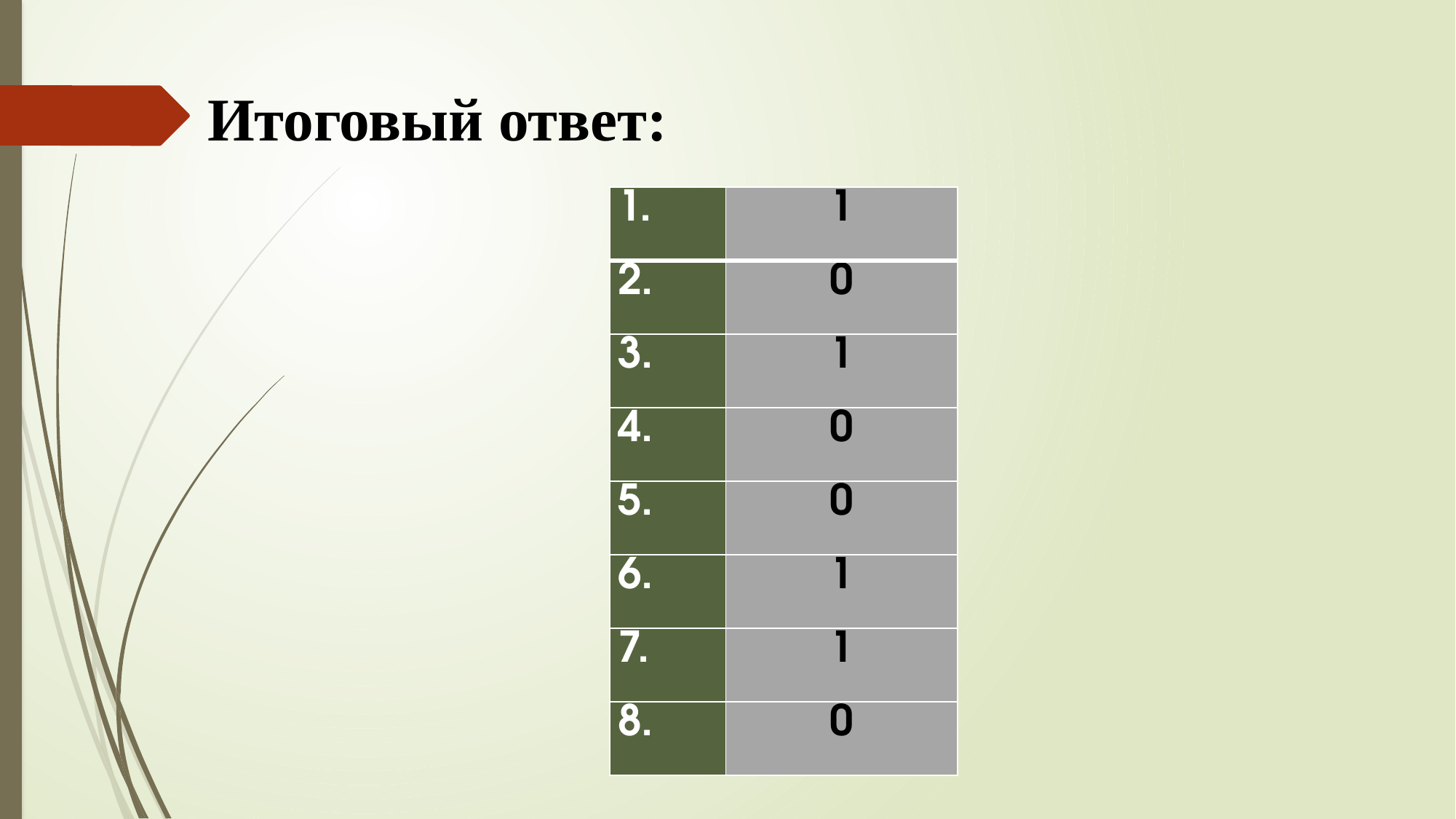

# Итоговый ответ:
| 1. | 1 |
| --- | --- |
| 2. | 0 |
| 3. | 1 |
| 4. | 0 |
| 5. | 0 |
| 6. | 1 |
| 7. | 1 |
| 8. | 0 |